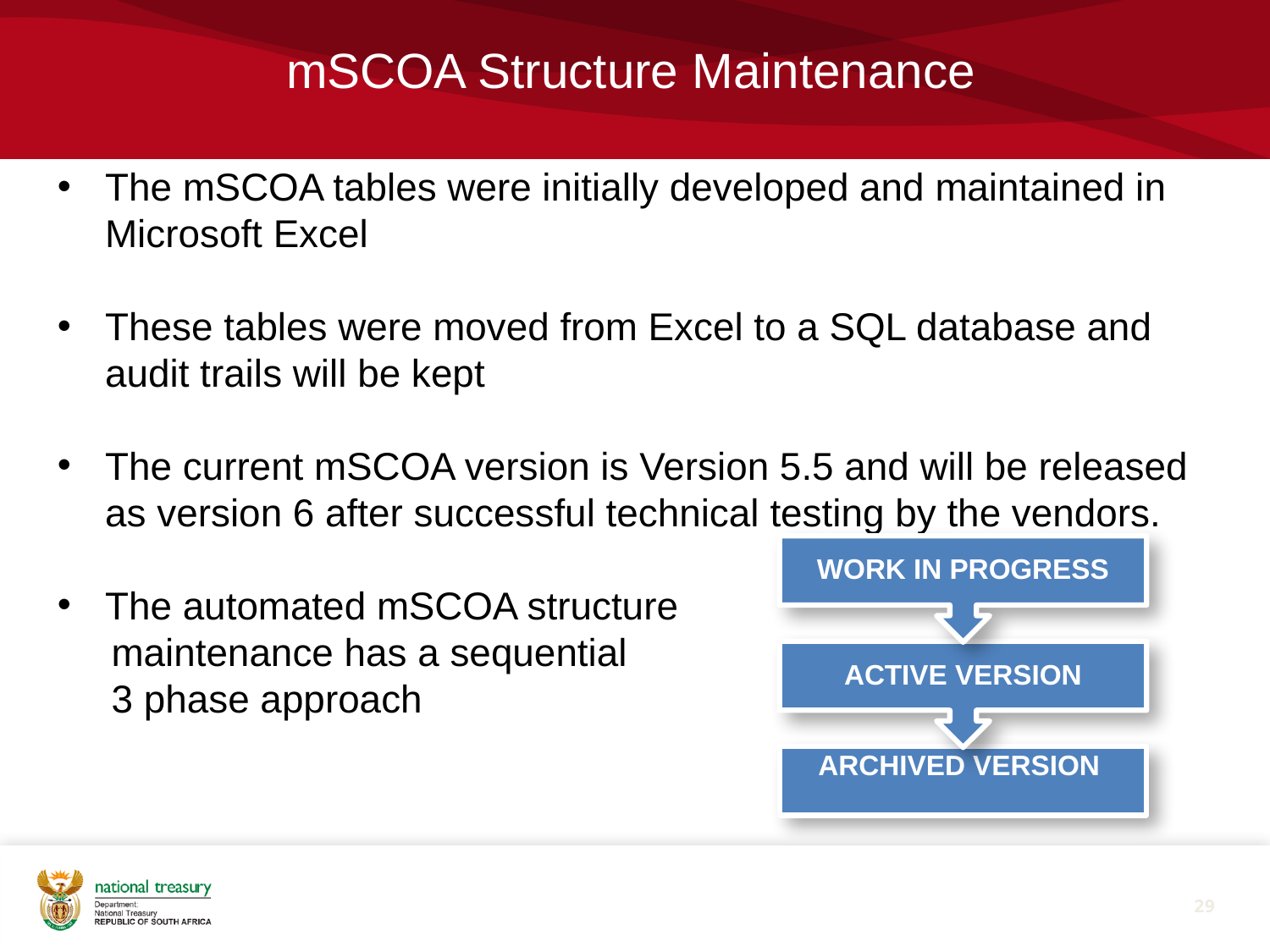

# mSCOA Structure Maintenance
The mSCOA tables were initially developed and maintained in Microsoft Excel

These tables were moved from Excel to a SQL database and audit trails will be kept

The current mSCOA version is Version 5.5 and will be released as version 6 after successful technical testing by the vendors.

The automated mSCOA structure
     maintenance has a sequential
     3 phase approach

ARCHIVED VERSION

ACTIVE VERSION
WORK IN PROGRESS
29